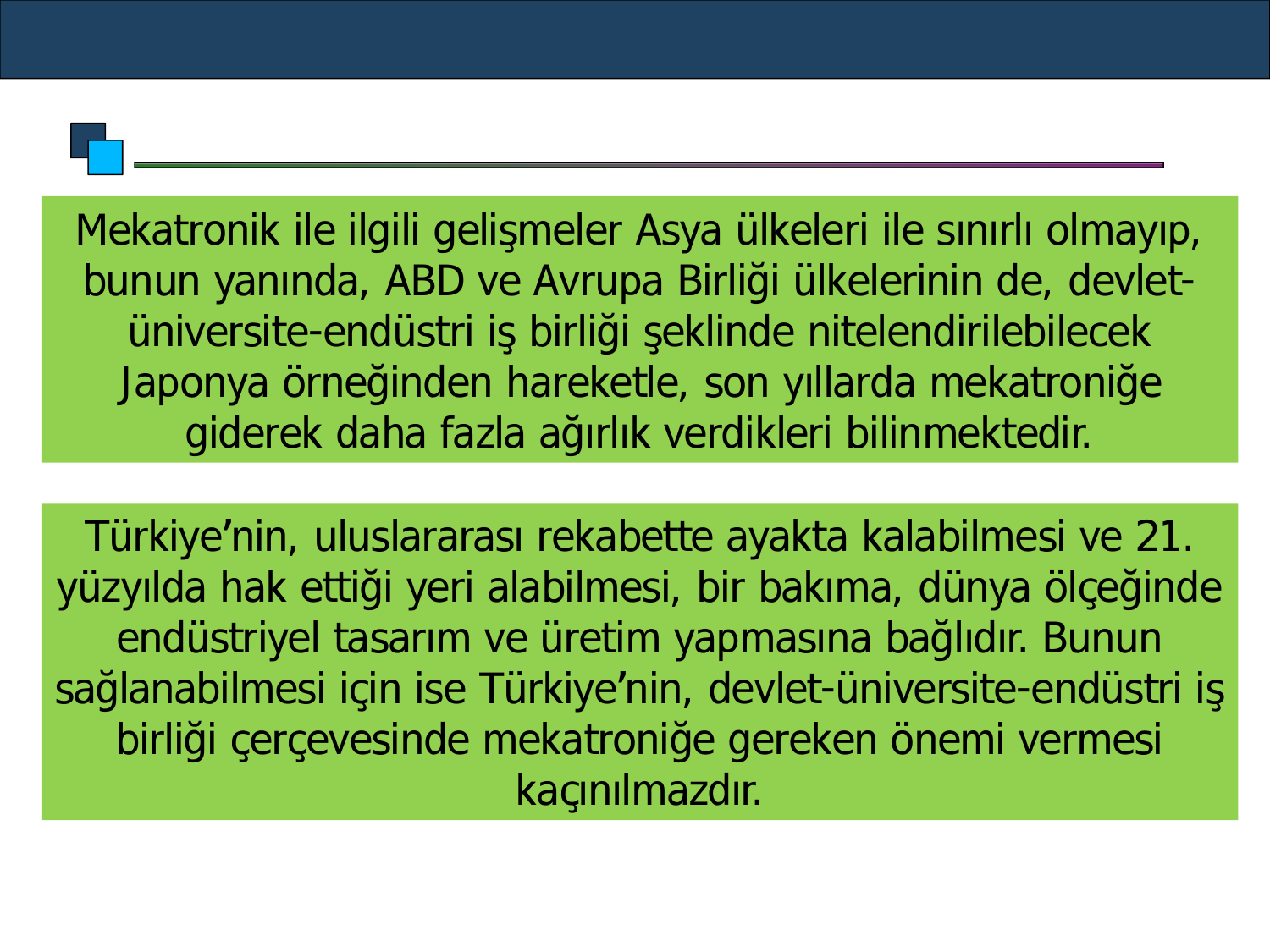

Mekatronik ile ilgili gelişmeler Asya ülkeleri ile sınırlı olmayıp, bunun yanında, ABD ve Avrupa Birliği ülkelerinin de, devlet-üniversite-endüstri iş birliği şeklinde nitelendirilebilecek Japonya örneğinden hareketle, son yıllarda mekatroniğe giderek daha fazla ağırlık verdikleri bilinmektedir.

Türkiye’nin, uluslararası rekabette ayakta kalabilmesi ve 21. yüzyılda hak ettiği yeri alabilmesi, bir bakıma, dünya ölçeğinde endüstriyel tasarım ve üretim yapmasına bağlıdır. Bunun sağlanabilmesi için ise Türkiye’nin, devlet-üniversite-endüstri iş birliği çerçevesinde mekatroniğe gereken önemi vermesi kaçınılmazdır.